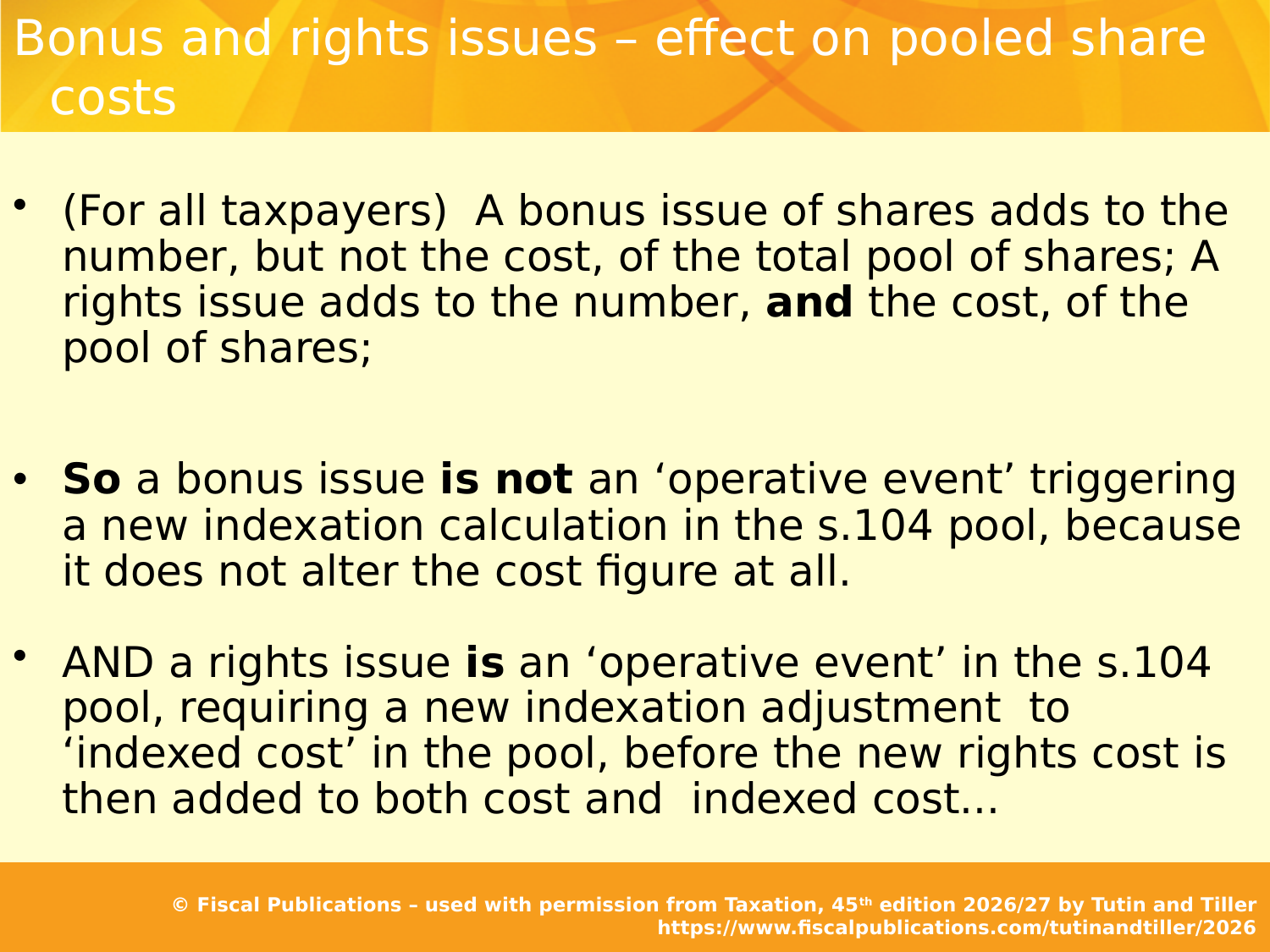

# Bonus and rights issues – effect on pooled share costs

(For all taxpayers)  A bonus issue of shares adds to the number, but not the cost, of the total pool of shares; A rights issue adds to the number, and the cost, of the pool of shares;

So a bonus issue is not an ‘operative event’ triggering a new indexation calculation in the s.104 pool, because it does not alter the cost figure at all.

AND a rights issue is an ‘operative event’ in the s.104 pool, requiring a new indexation adjustment  to ‘indexed cost’ in the pool, before the new rights cost is then added to both cost and  indexed cost...